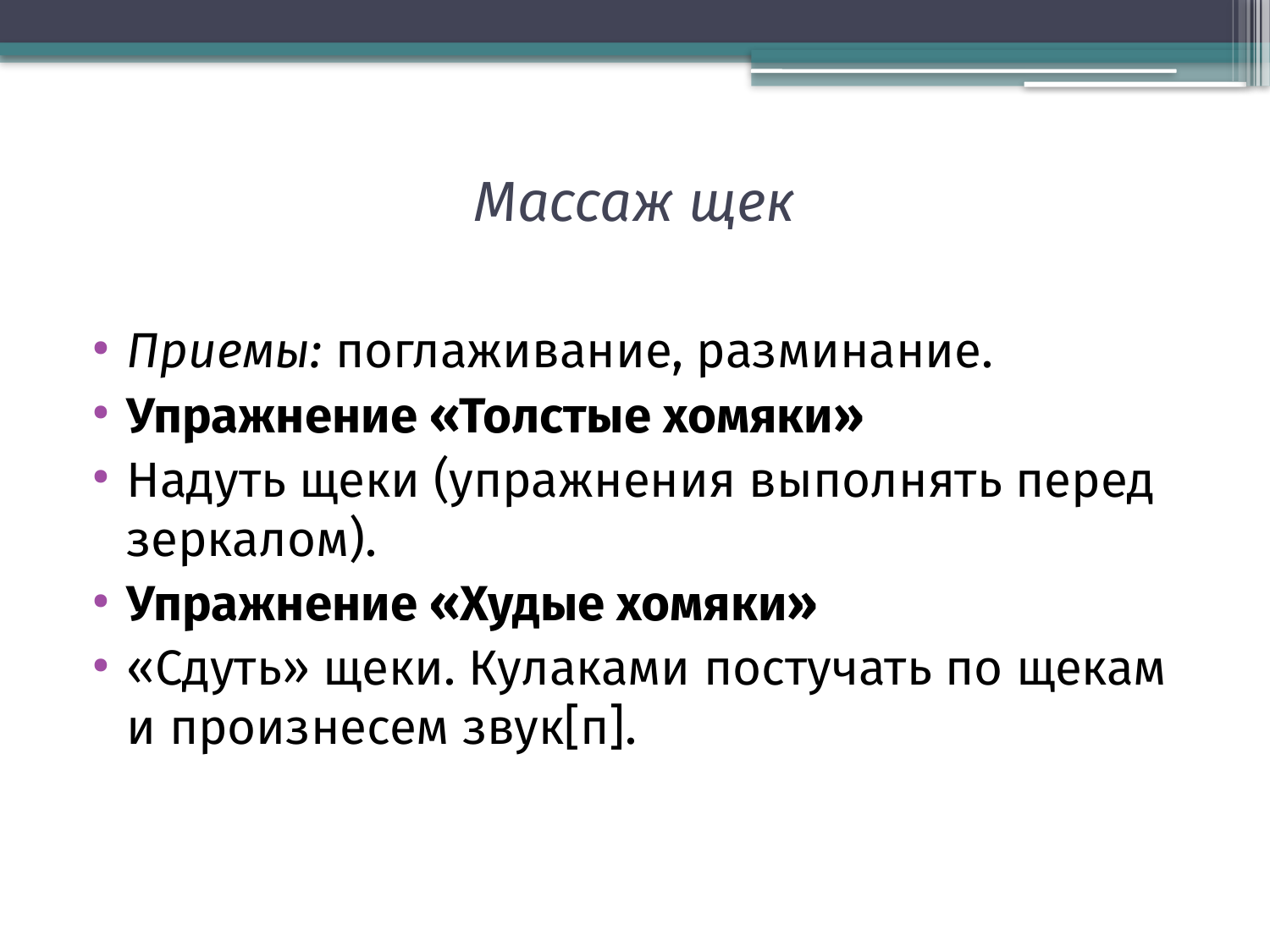

# Массаж щек
Приемы: поглаживание, разминание.
Упражнение «Толстые хомяки»
Надуть щеки (упражнения выполнять перед зеркалом).
Упражнение «Худые хомяки»
«Сдуть» щеки. Кулаками постучать по щекам и произнесем звук[п].